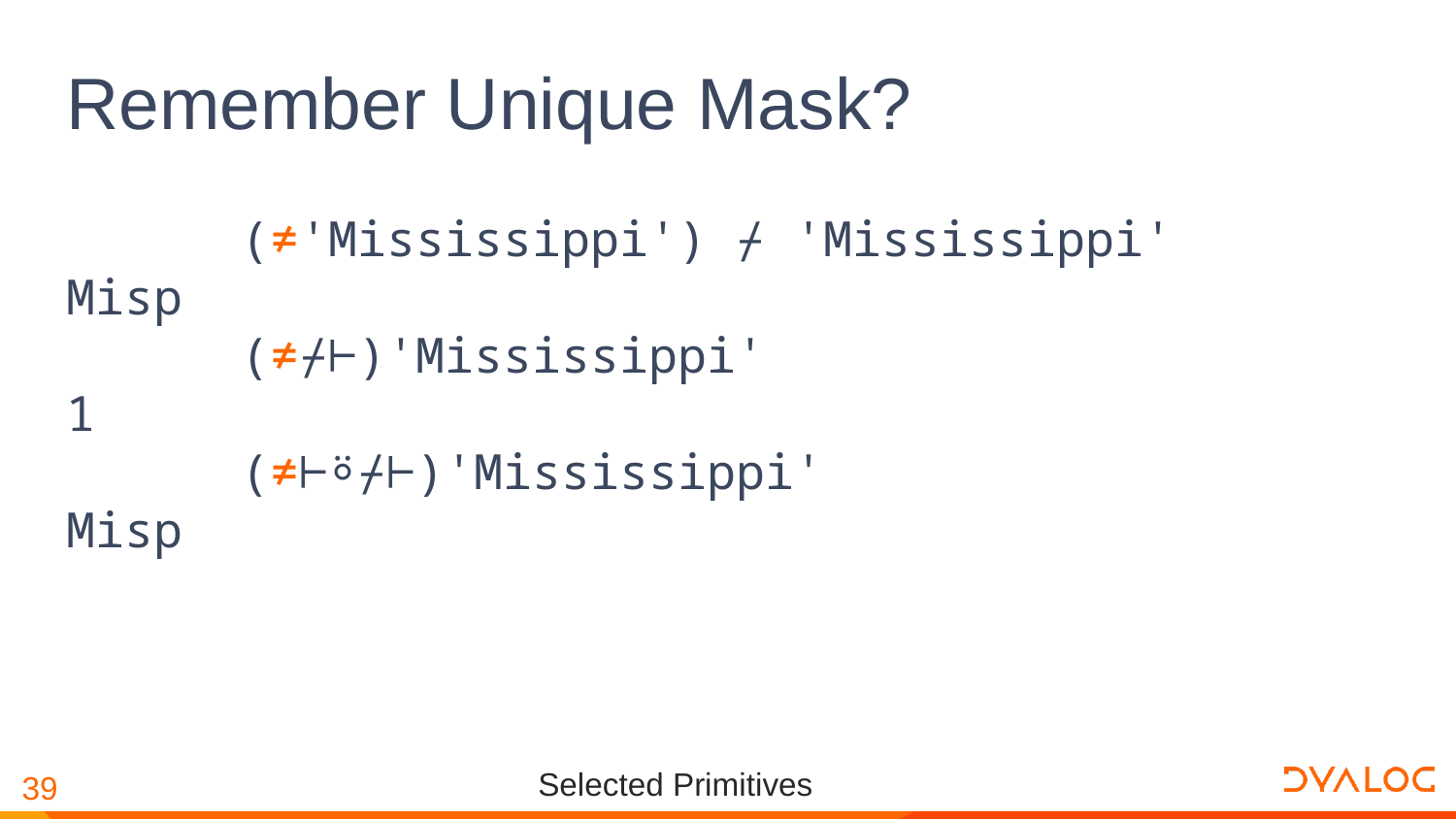

# Remember Unique Mask?
      (≠'Mississippi') ⌿ 'Mississippi'
Misp
      (≠⌿⊢)'Mississippi'
1
      (≠⊢⍤⌿⊢)'Mississippi'
Misp